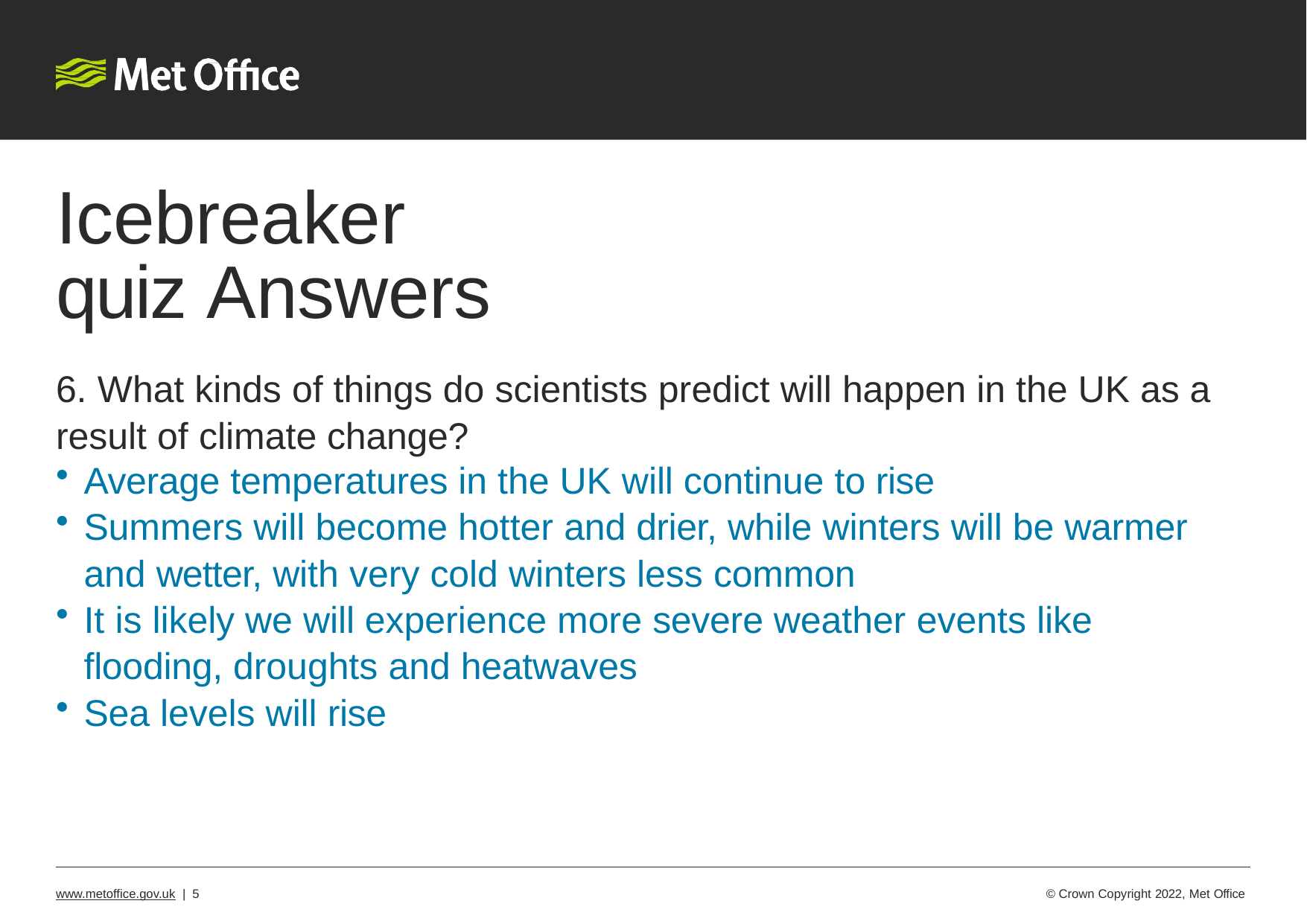

# Icebreaker	quiz Answers
6. What kinds of things do scientists predict will happen in the UK as a result of climate change?
Average temperatures in the UK will continue to rise
Summers will become hotter and drier, while winters will be warmer and wetter, with very cold winters less common
It is likely we will experience more severe weather events like flooding, droughts and heatwaves
Sea levels will rise
www.metoffice.gov.uk | 5
© Crown Copyright 2022, Met Office